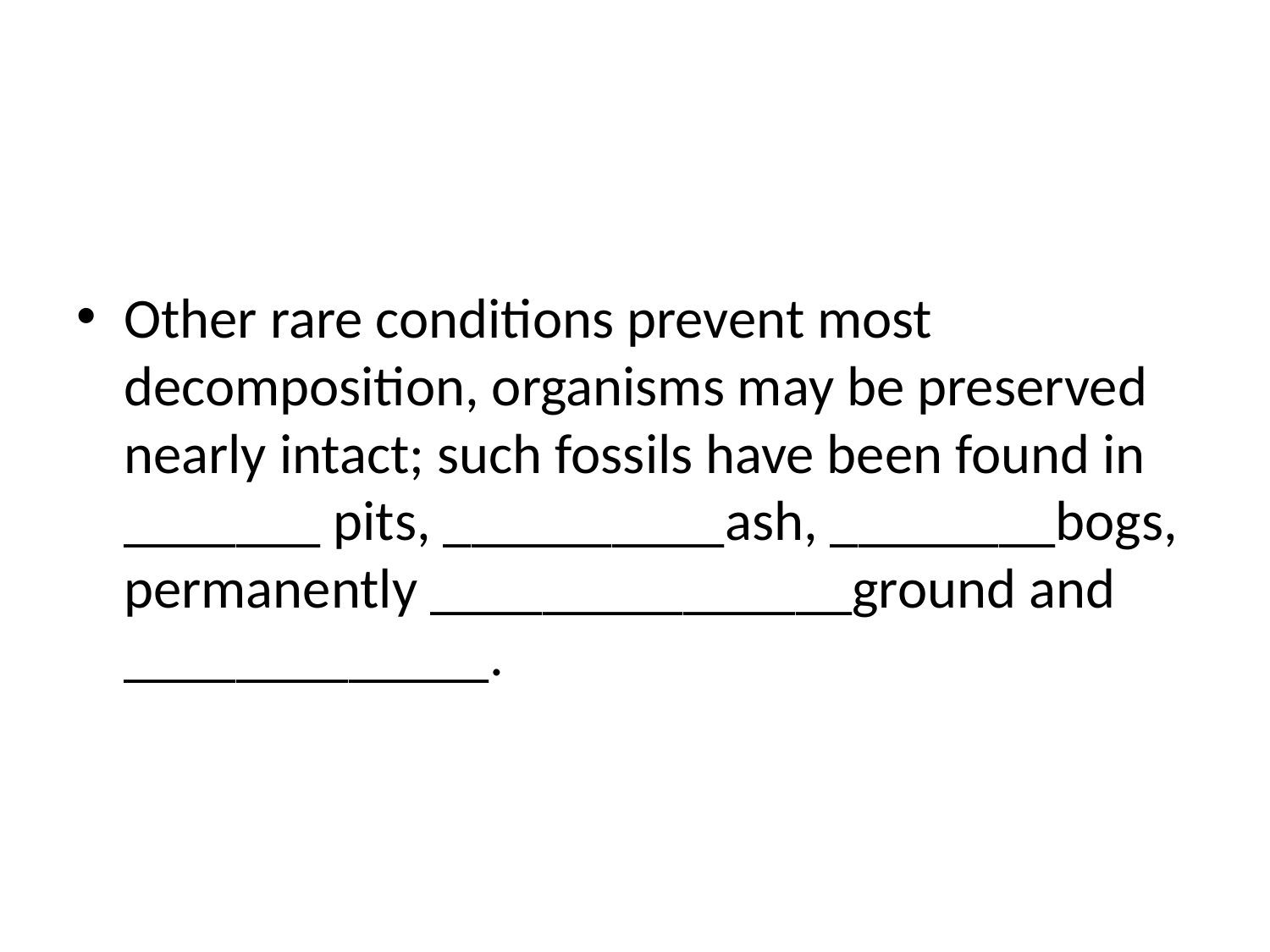

Other rare conditions prevent most decomposition, organisms may be preserved nearly intact; such fossils have been found in _______ pits, __________ash, ________bogs, permanently _______________ground and _____________.